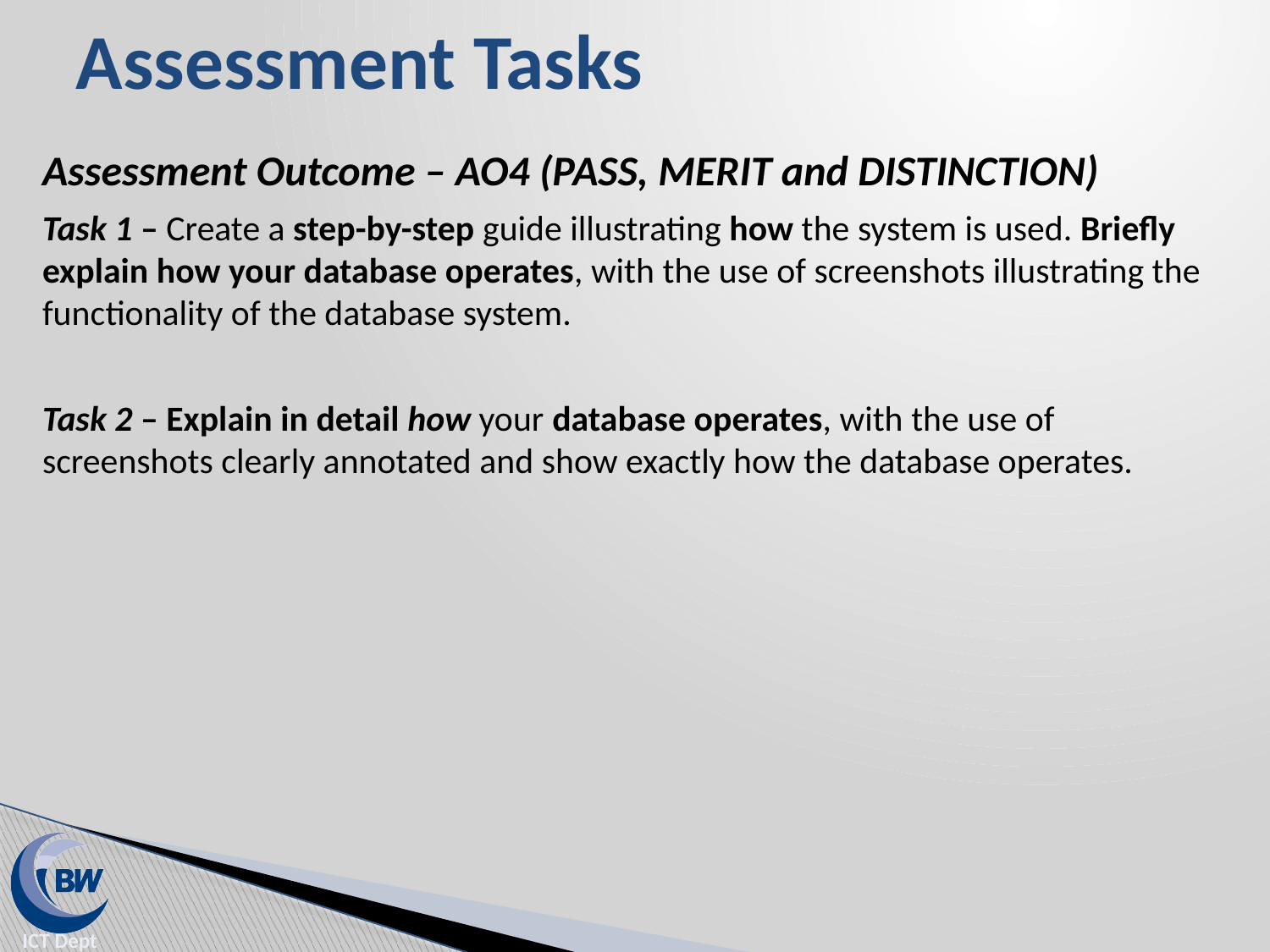

# Assessment Tasks
Assessment Outcome – AO4 (PASS, MERIT and DISTINCTION)
Task 1 – Create a step-by-step guide illustrating how the system is used. Briefly explain how your database operates, with the use of screenshots illustrating the functionality of the database system.

Task 2 – Explain in detail how your database operates, with the use of screenshots clearly annotated and show exactly how the database operates.